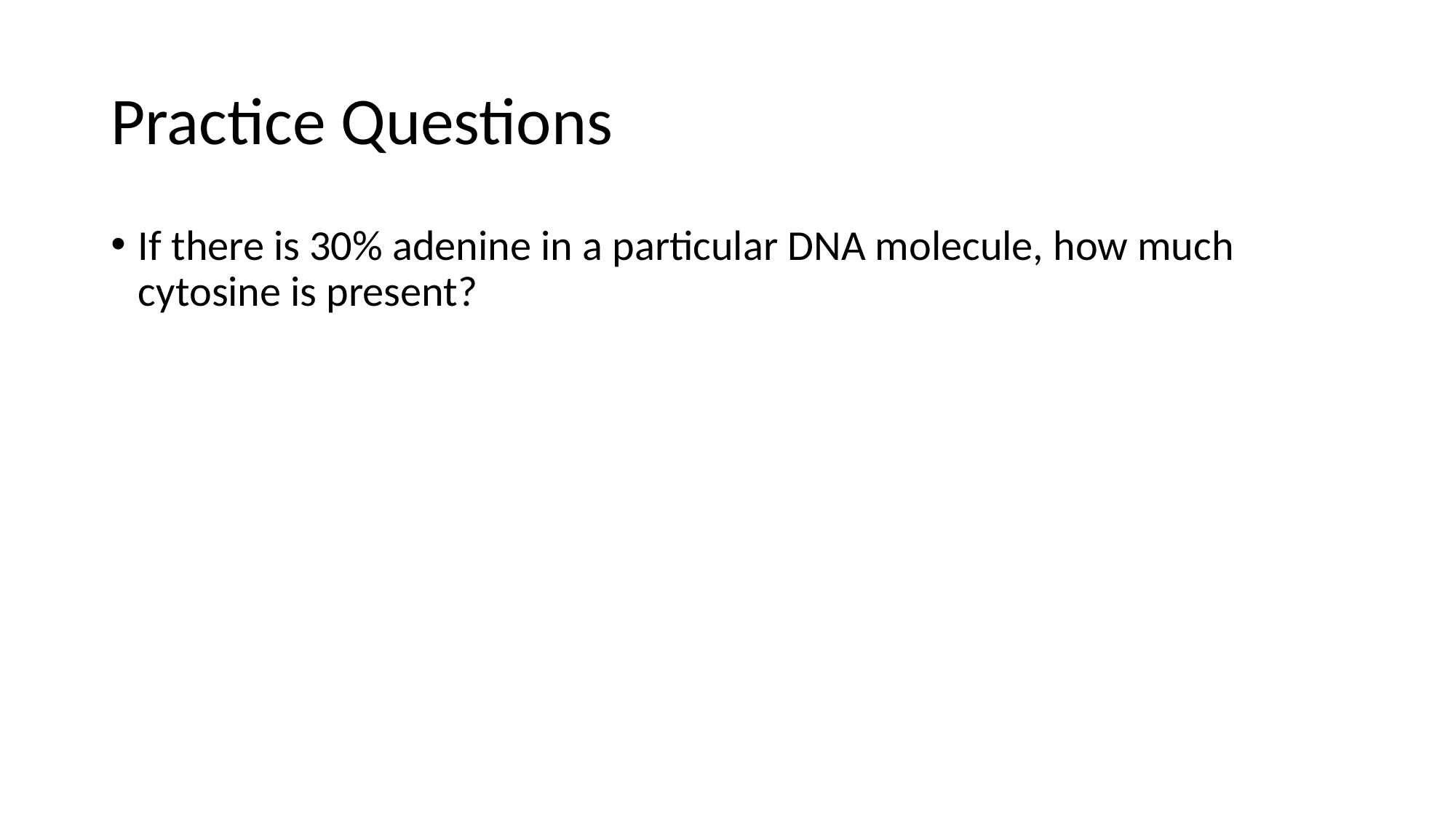

# Practice Questions
If there is 30% adenine in a particular DNA molecule, how much cytosine is present?